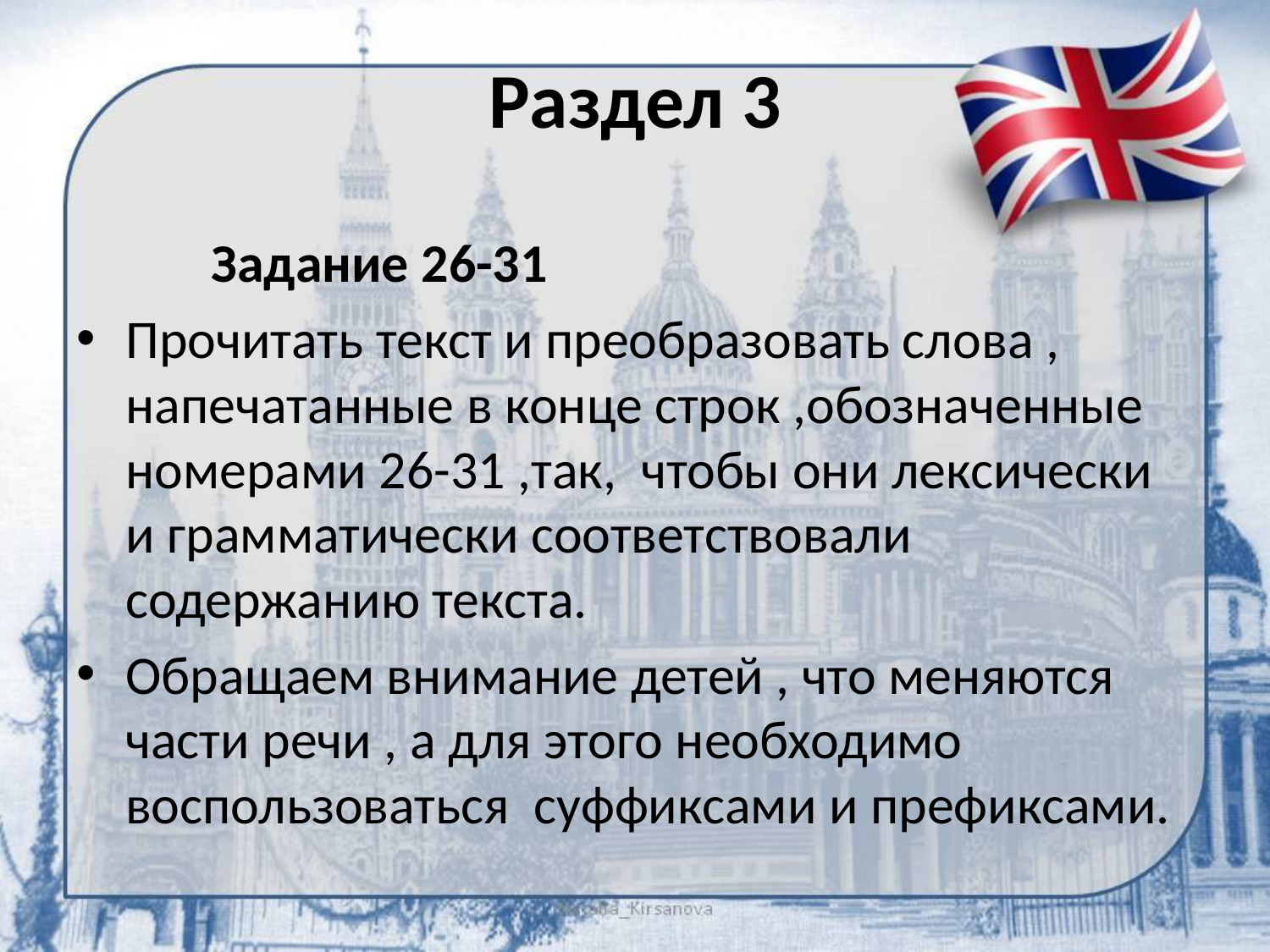

# Раздел 3
           Задание 26-31
Прочитать текст и преобразовать слова , напечатанные в конце строк ,обозначенные номерами 26-31 ,так,  чтобы они лексически и грамматически соответствовали содержанию текста.
Обращаем внимание детей , что меняются части речи , а для этого необходимо  воспользоваться  суффиксами и префиксами.